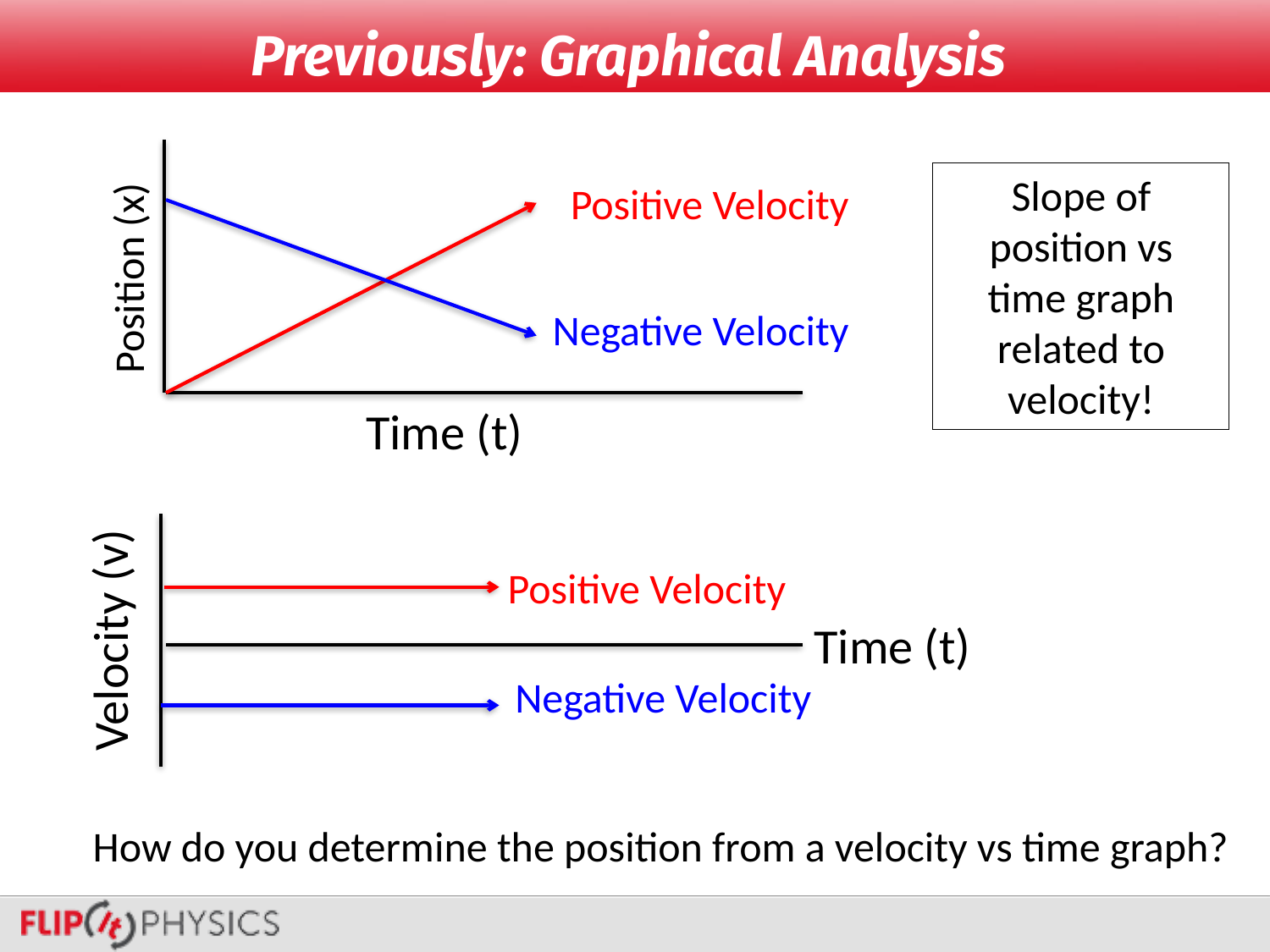

# Previously: Graphical Analysis
Slope of position vs time graph related to velocity!
Positive Velocity
Position (x)
Negative Velocity
Time (t)
Positive Velocity
Velocity (v)
Time (t)
Negative Velocity
How do you determine the position from a velocity vs time graph?